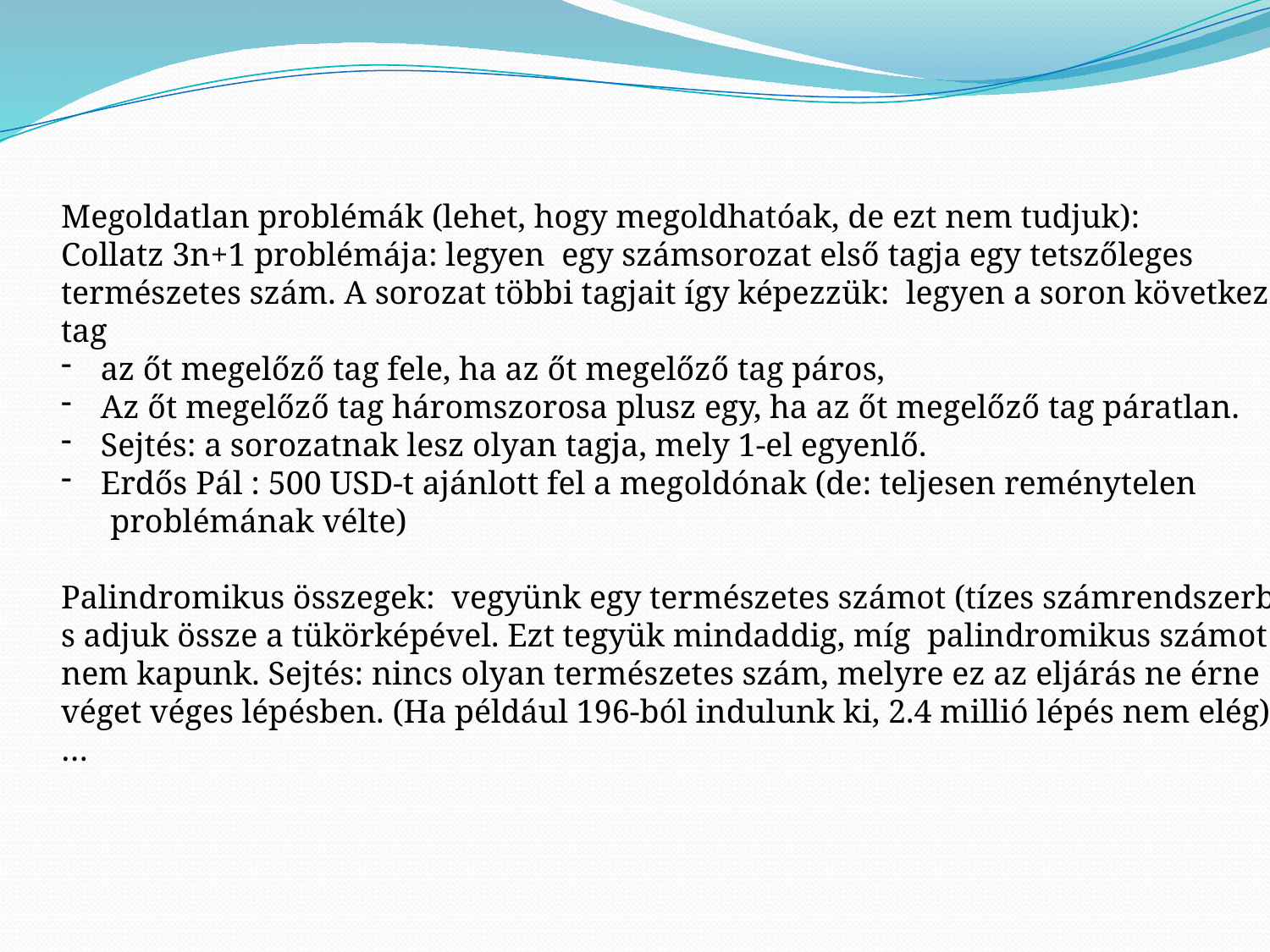

Megoldatlan problémák (lehet, hogy megoldhatóak, de ezt nem tudjuk):
Collatz 3n+1 problémája: legyen  egy számsorozat első tagja egy tetszőleges
természetes szám. A sorozat többi tagjait így képezzük:  legyen a soron következő
tag
az őt megelőző tag fele, ha az őt megelőző tag páros,
Az őt megelőző tag háromszorosa plusz egy, ha az őt megelőző tag páratlan.
Sejtés: a sorozatnak lesz olyan tagja, mely 1-el egyenlő.
Erdős Pál : 500 USD-t ajánlott fel a megoldónak (de: teljesen reménytelen
      problémának vélte)

Palindromikus összegek:  vegyünk egy természetes számot (tízes számrendszerben),
s adjuk össze a tükörképével. Ezt tegyük mindaddig, míg  palindromikus számot
nem kapunk. Sejtés: nincs olyan természetes szám, melyre ez az eljárás ne érne
véget véges lépésben. (Ha például 196-ból indulunk ki, 2.4 millió lépés nem elég)
…